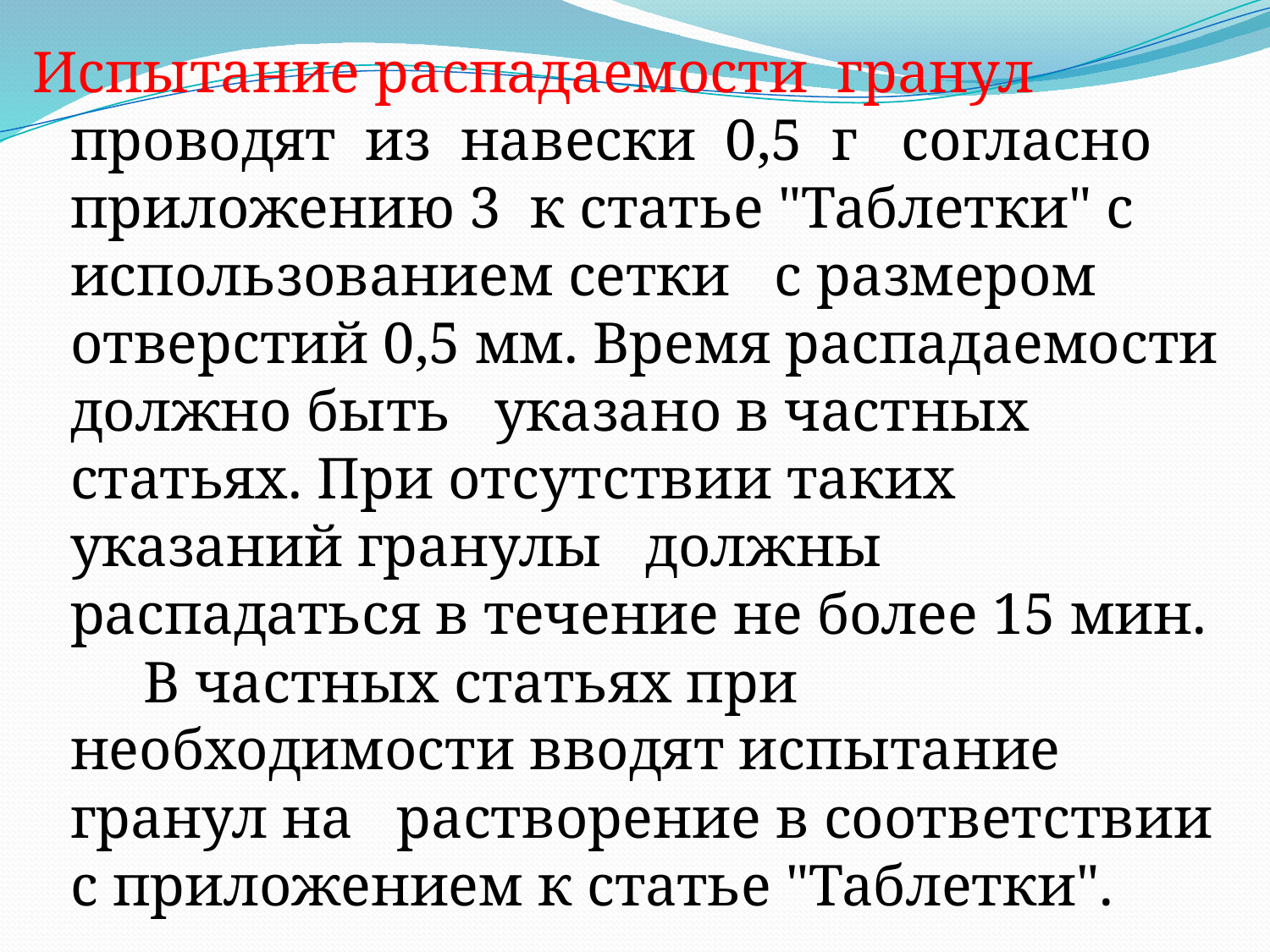

Испытание распадаемости  гранул  проводят  из  навески  0,5  г   согласно приложению 3  к статье "Таблетки" с использованием сетки   с размером отверстий 0,5 мм. Время распадаемости должно быть   указано в частных статьях. При отсутствии таких указаний гранулы   должны распадаться в течение не более 15 мин.       В частных статьях при необходимости вводят испытание гранул на   растворение в соответствии с приложением к статье "Таблетки".
#